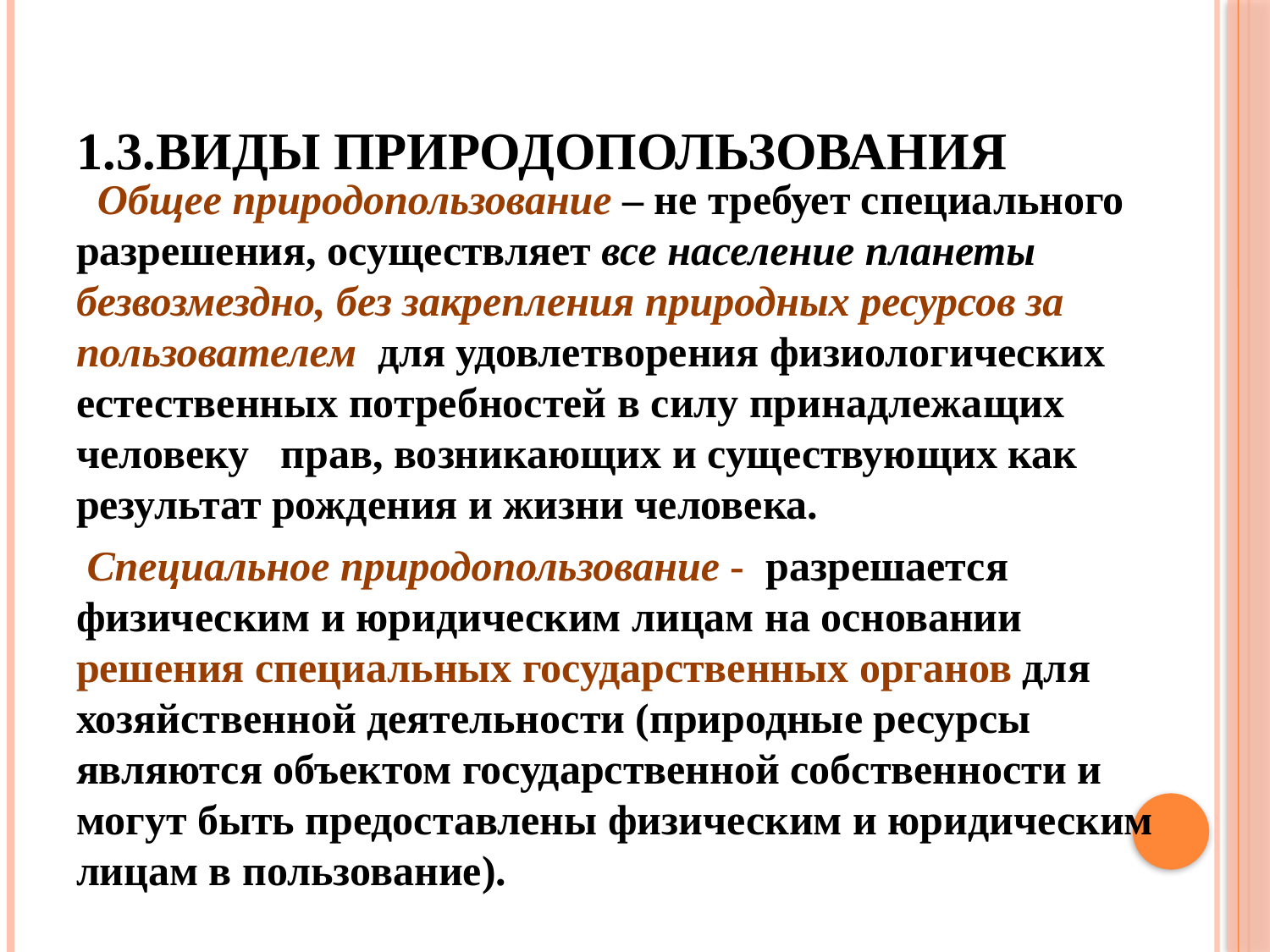

1.3.ВИДЫ ПРИРОДОПОЛЬЗОВАНИЯ
  Общее природопользование – не требует специального разрешения, осуществляет все население планеты безвозмездно, без закрепления природных ресурсов за пользователем  для удовлетворения физиологических естественных потребностей в силу принадлежащих человеку   прав, возникающих и существующих как результат рождения и жизни человека.
 Специальное природопользование -  разрешается физическим и юридическим лицам на основании решения специальных государственных органов для хозяйственной деятельности (природные ресурсы  являются объектом государственной собственности и могут быть предоставлены физическим и юридическим лицам в пользование).